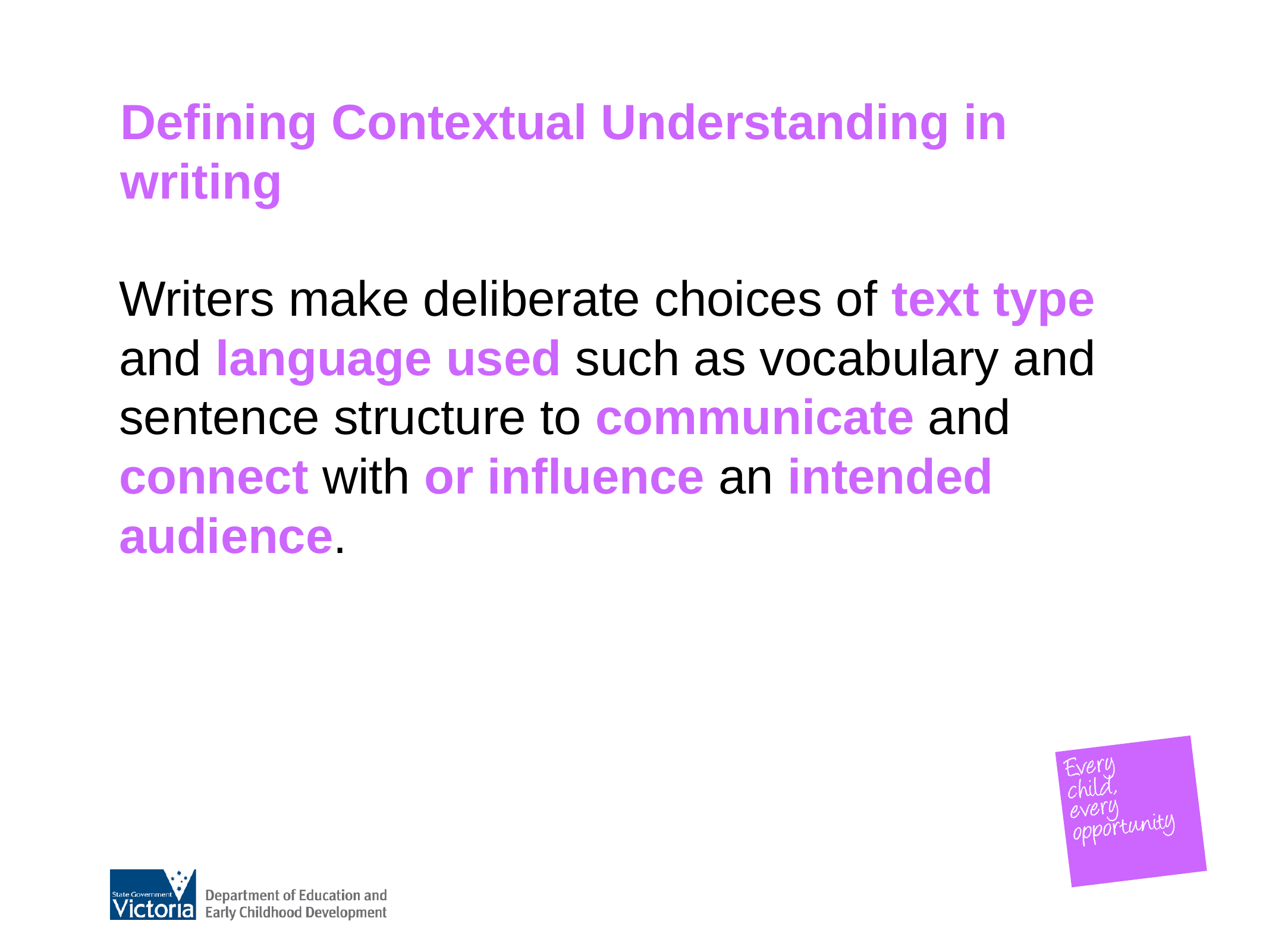

Defining Contextual Understanding in writing
Writers make deliberate choices of text type and language used such as vocabulary and sentence structure to communicate and connect with or influence an intended audience.